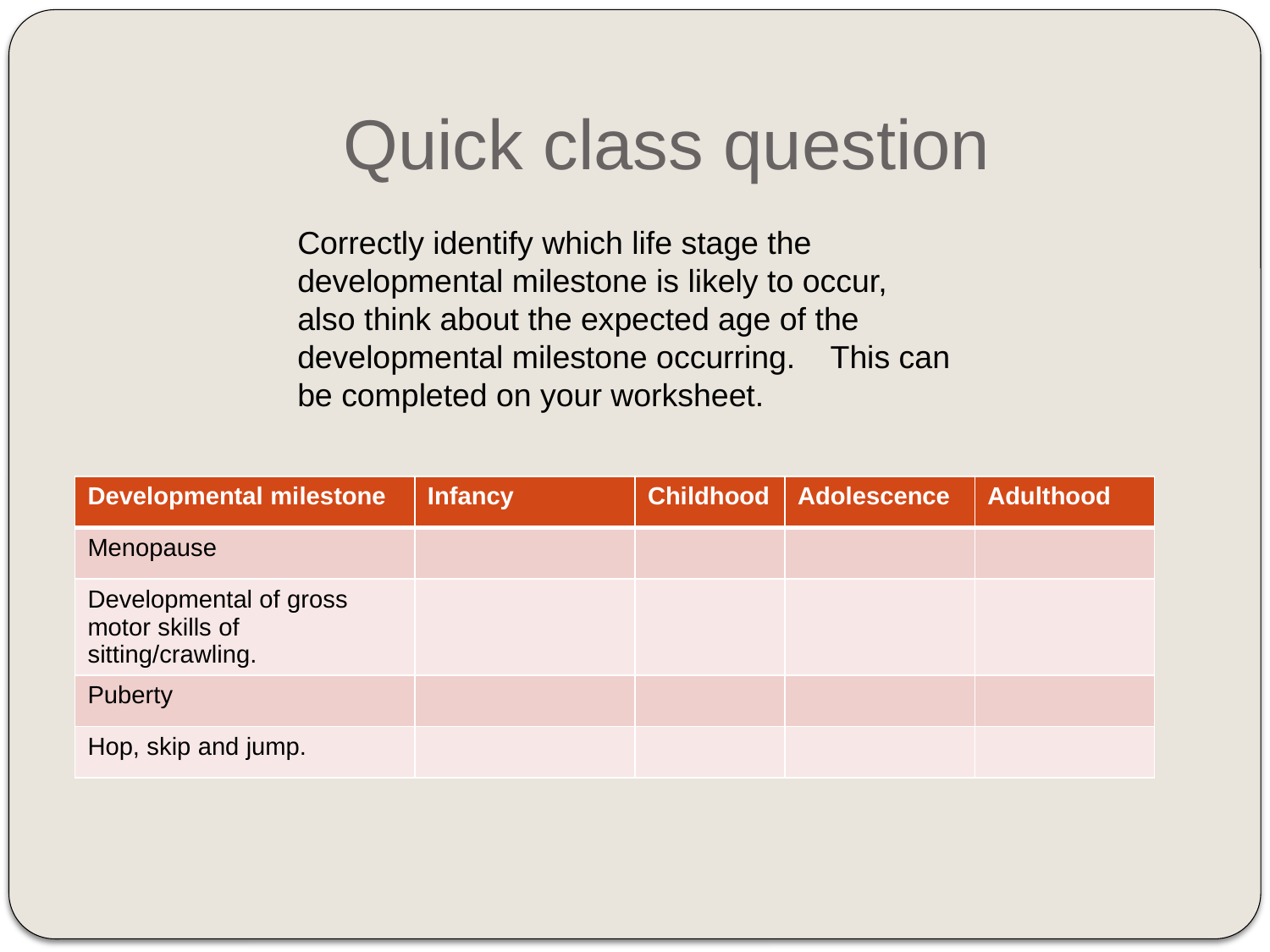

# Quick class question
Correctly identify which life stage the developmental milestone is likely to occur, also think about the expected age of the developmental milestone occurring.    This can be completed on your worksheet.
| Developmental milestone | Infancy | Childhood | Adolescence | Adulthood |
| --- | --- | --- | --- | --- |
| Menopause |  |  |  |  |
| Developmental of gross motor skills of sitting/crawling. |  |  |  |  |
| Puberty |  |  |  |  |
| Hop, skip and jump. |  |  |  |  |